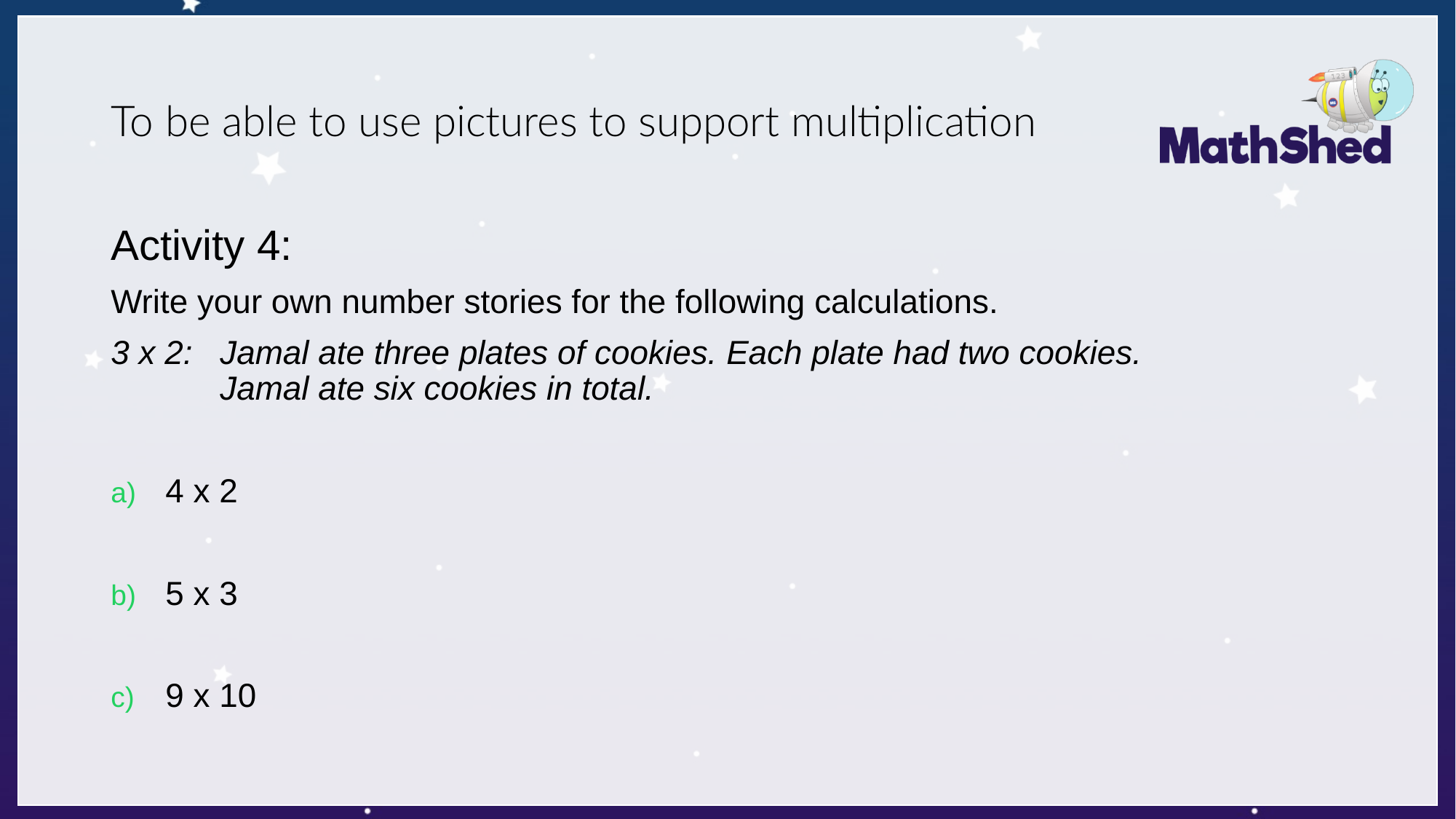

# To be able to use pictures to support multiplication
Activity 4:
Write your own number stories for the following calculations.
3 x 2: 	Jamal ate three plates of cookies. Each plate had two cookies.
	Jamal ate six cookies in total.

4 x 2

5 x 3

9 x 10